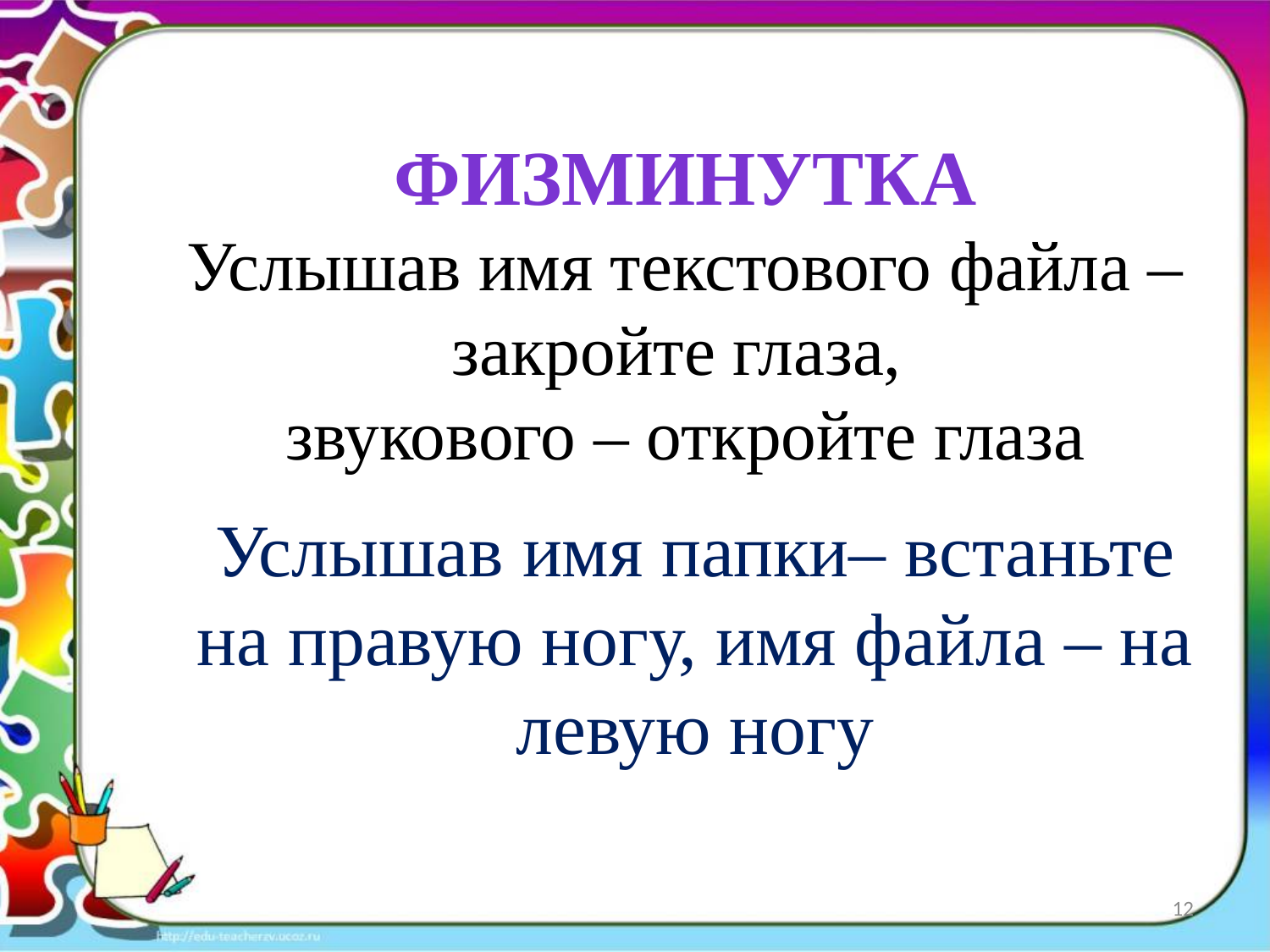

Физминутка
Услышав имя текстового файла – закройте глаза,
звукового – откройте глаза
Услышав имя папки– встаньте на правую ногу, имя файла – на левую ногу
12